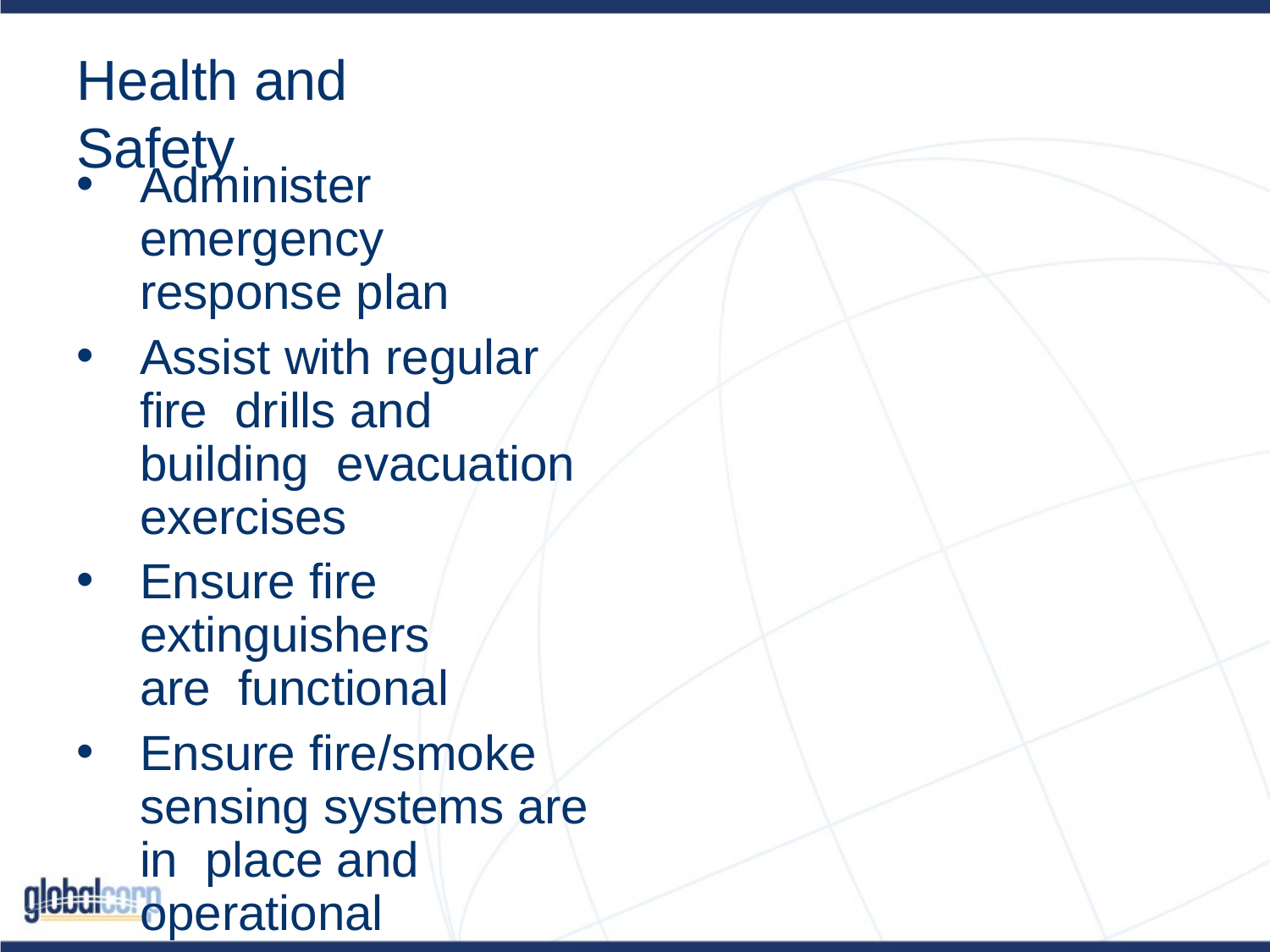

# Health and Safety
Administer emergency  response plan
Assist with regular fire  drills and building  evacuation exercises
Ensure fire  extinguishers are  functional
Ensure fire/smoke  sensing systems are in  place and operational